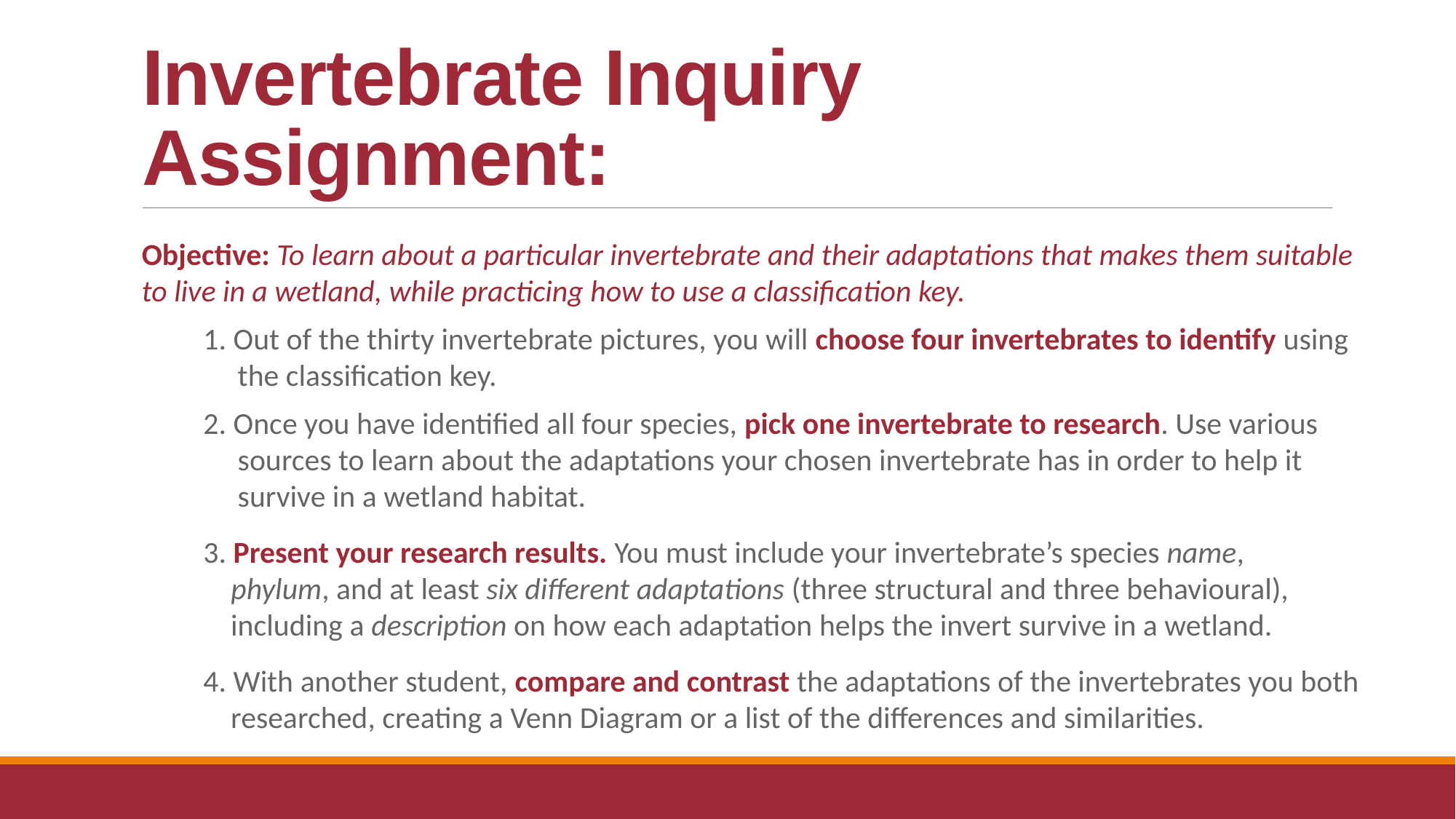

# Invertebrate Inquiry Assignment:
Objective: To learn about a particular invertebrate and their adaptations that makes them suitable to live in a wetland, while practicing how to use a classification key.
1. Out of the thirty invertebrate pictures, you will choose four invertebrates to identify using
     the classification key.
2. Once you have identified all four species, pick one invertebrate to research. Use various
     sources to learn about the adaptations your chosen invertebrate has in order to help it
     survive in a wetland habitat.
3. Present your research results. You must include your invertebrate’s species name,
    phylum, and at least six different adaptations (three structural and three behavioural),
    including a description on how each adaptation helps the invert survive in a wetland.
4. With another student, compare and contrast the adaptations of the invertebrates you both
    researched, creating a Venn Diagram or a list of the differences and similarities.